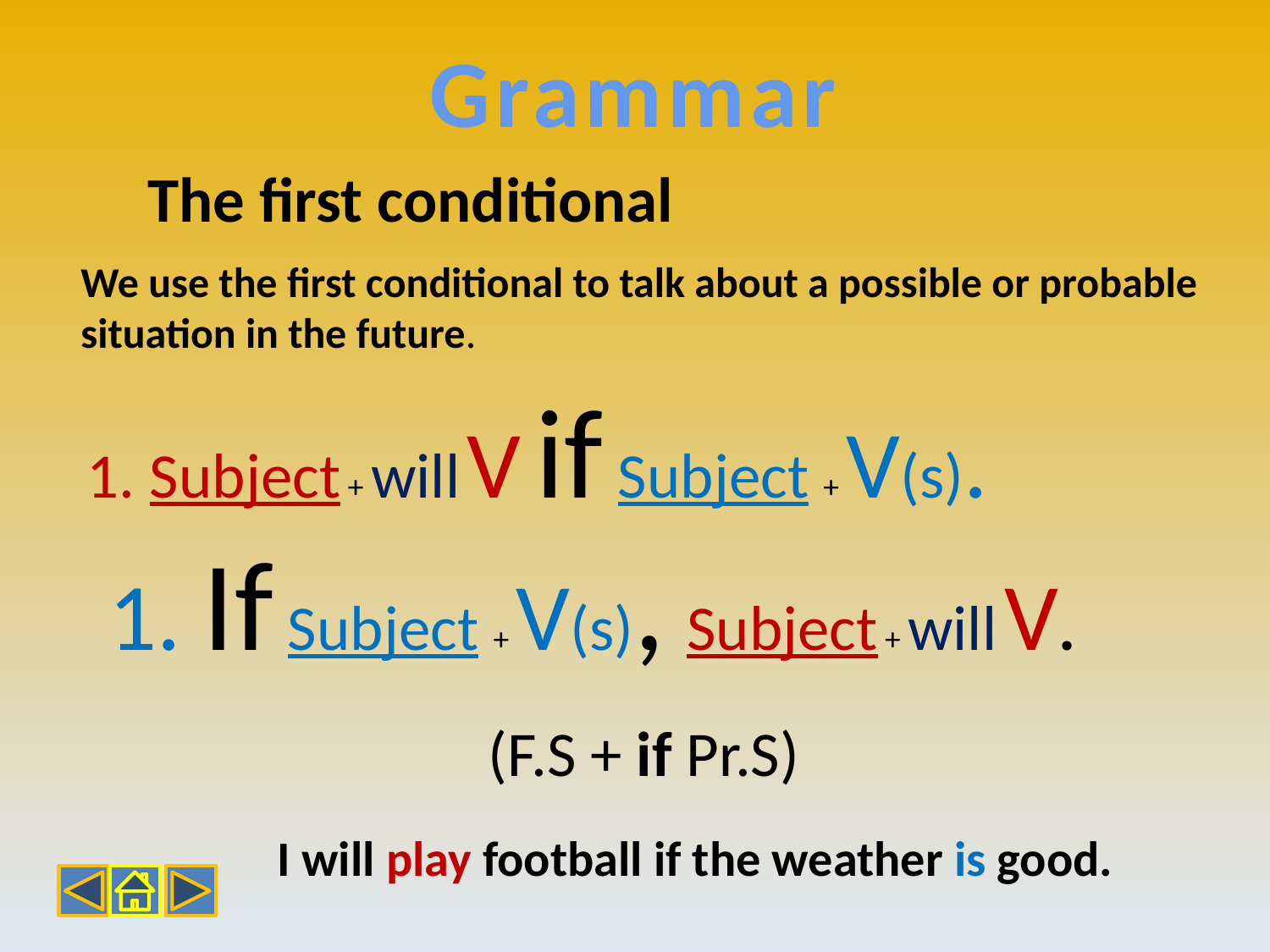

Grammar
The first conditional
We use the first conditional to talk about a possible or probable
situation in the future.
1. Subject + will V if Subject + V(s).
 1. If Subject + V(s), Subject + will V.
(F.S + if Pr.S)
I will play football if the weather is good.